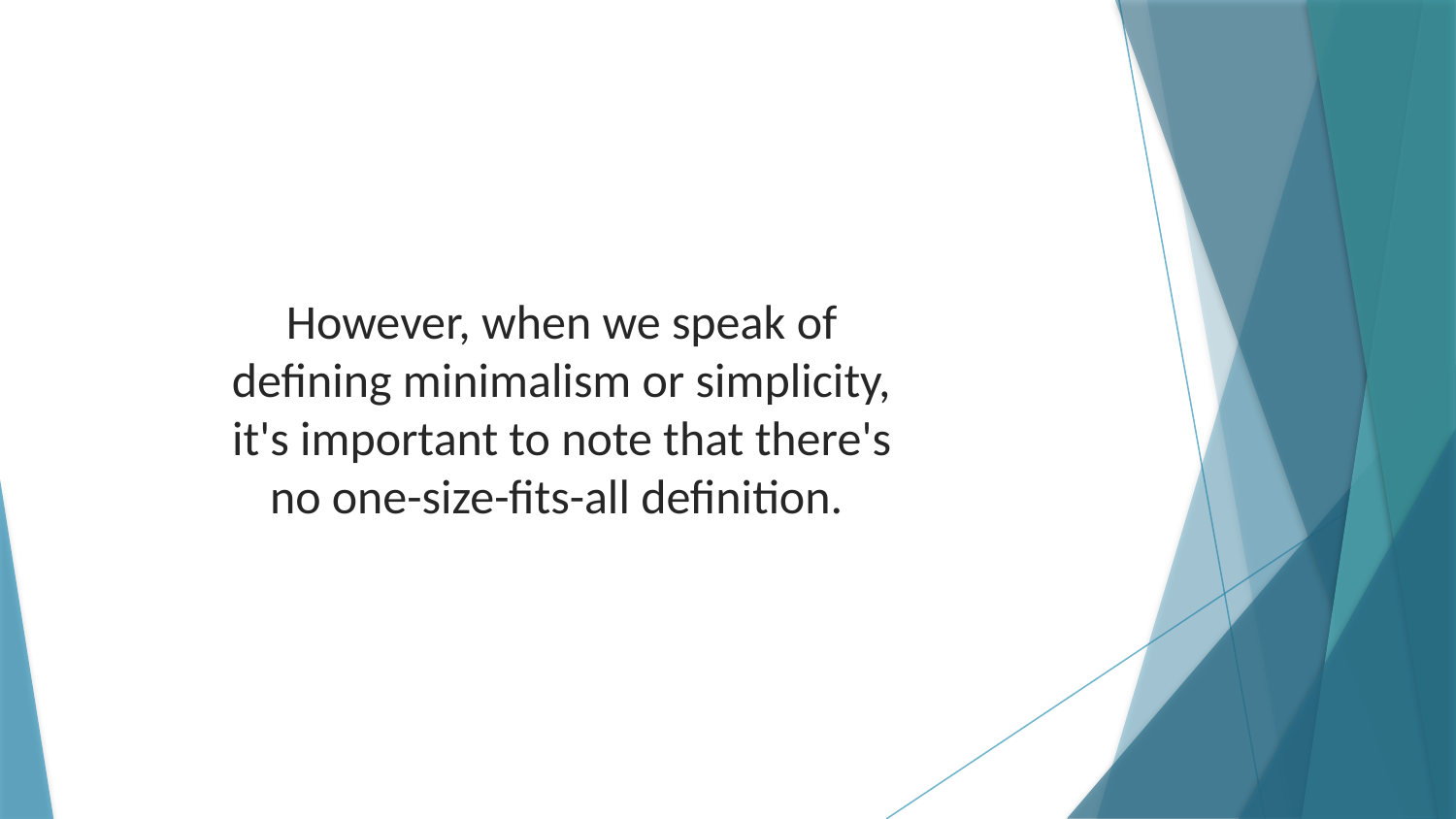

However, when we speak of defining minimalism or simplicity, it's important to note that there's no one-size-fits-all definition.